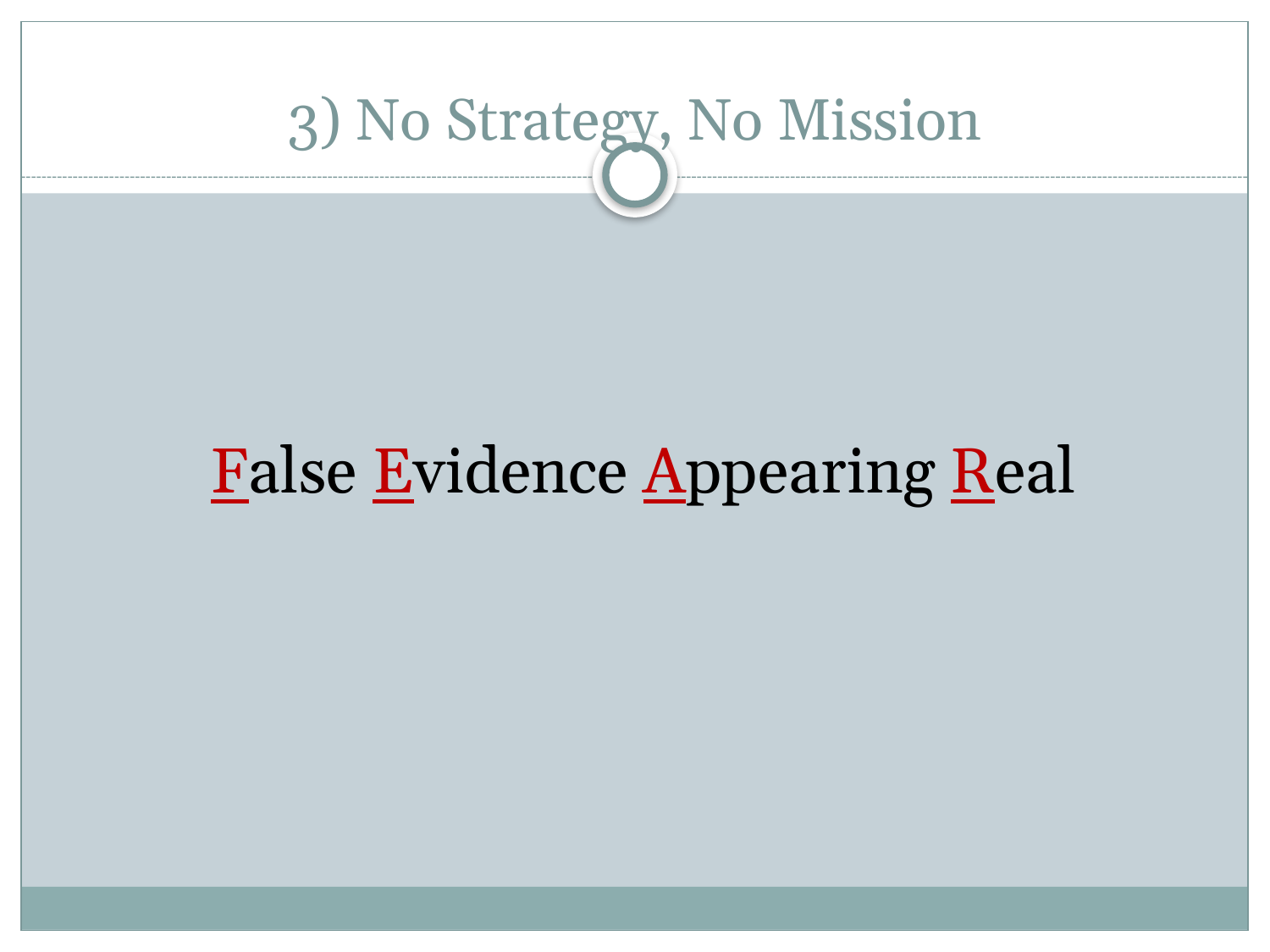

# 3) No Strategy, No Mission
False Evidence Appearing Real